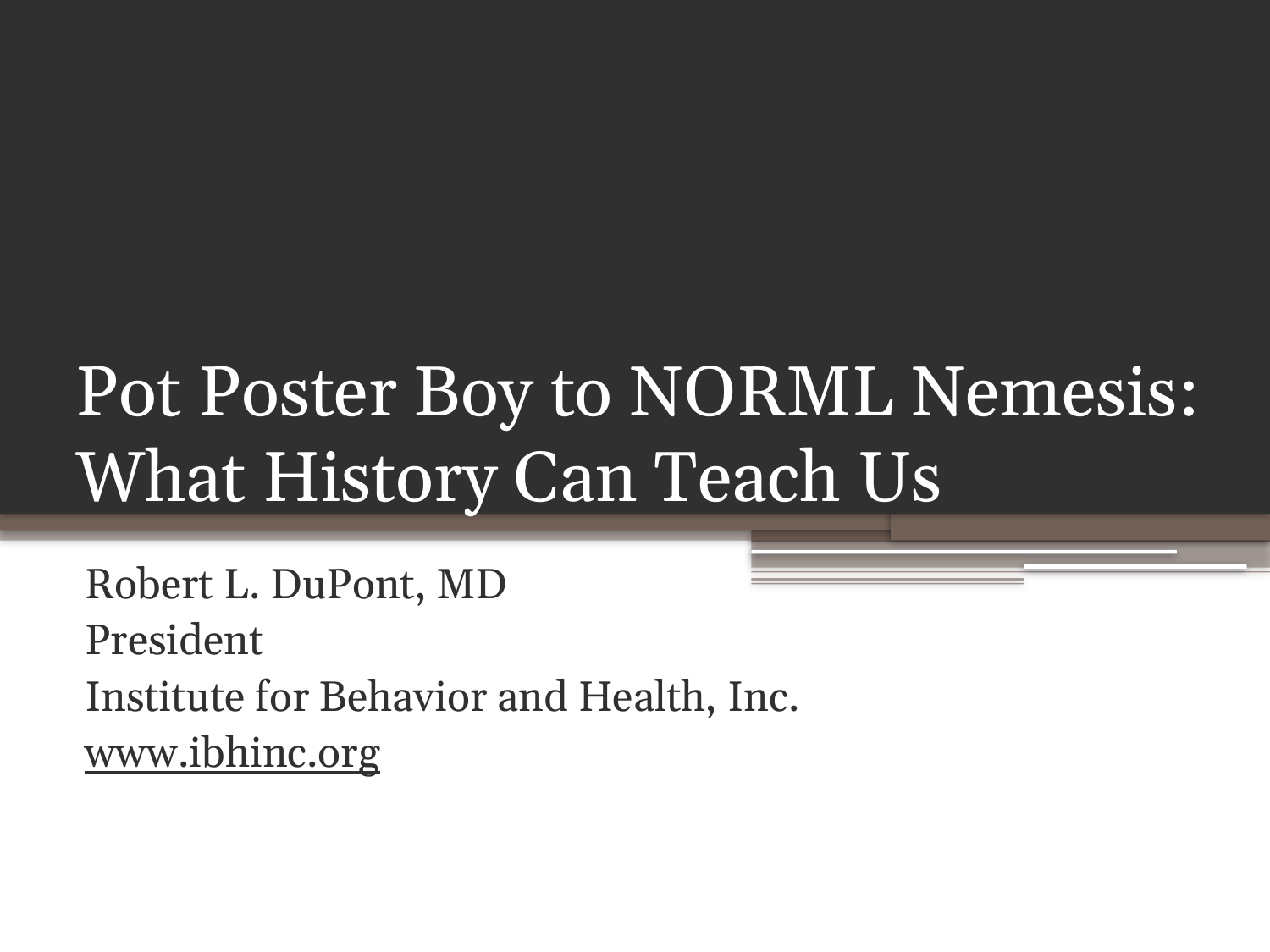

# Pot Poster Boy to NORML Nemesis: What History Can Teach Us
Robert L. DuPont, MD
President
Institute for Behavior and Health, Inc.
www.ibhinc.org